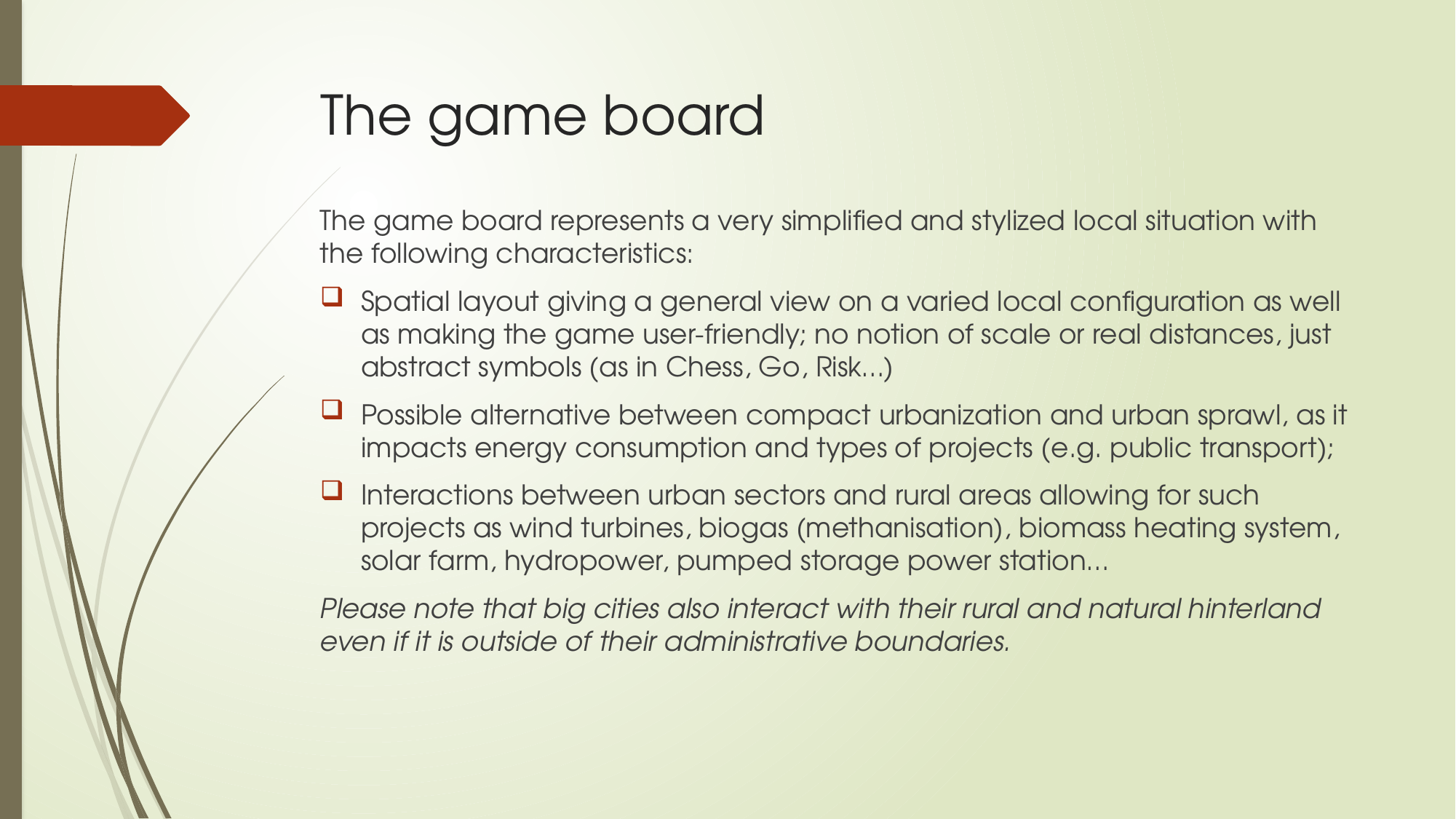

# The game board
The game board represents a very simplified and stylized local situation with the following characteristics:
Spatial layout giving a general view on a varied local configuration as well as making the game user-friendly; no notion of scale or real distances, just abstract symbols (as in Chess, Go, Risk…)
Possible alternative between compact urbanization and urban sprawl, as it impacts energy consumption and types of projects (e.g. public transport);
Interactions between urban sectors and rural areas allowing for such projects as wind turbines, biogas (methanisation), biomass heating system, solar farm, hydropower, pumped storage power station…
Please note that big cities also interact with their rural and natural hinterland even if it is outside of their administrative boundaries.